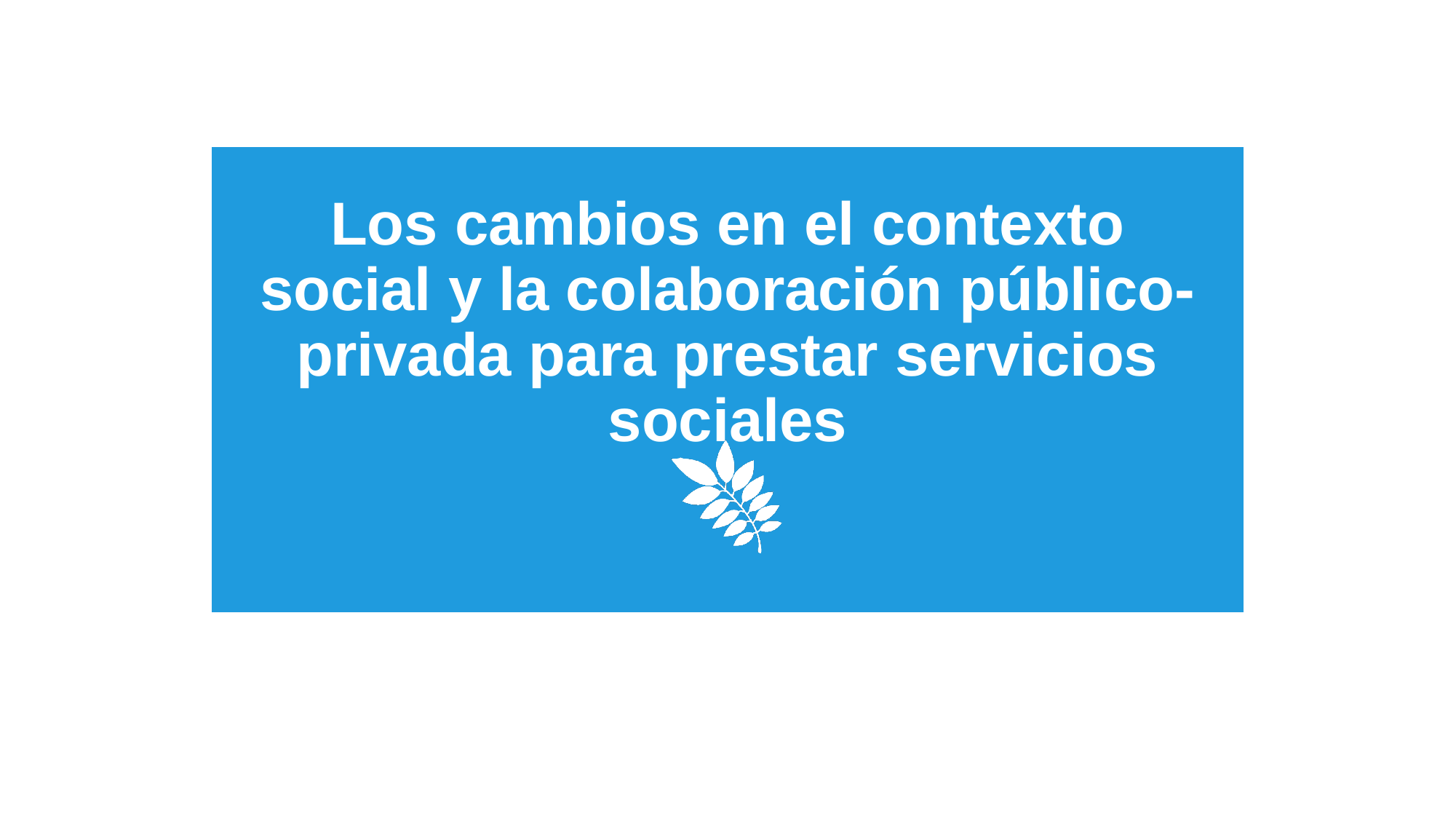

# Los cambios en el contexto social y la colaboración público-privada para prestar servicios sociales